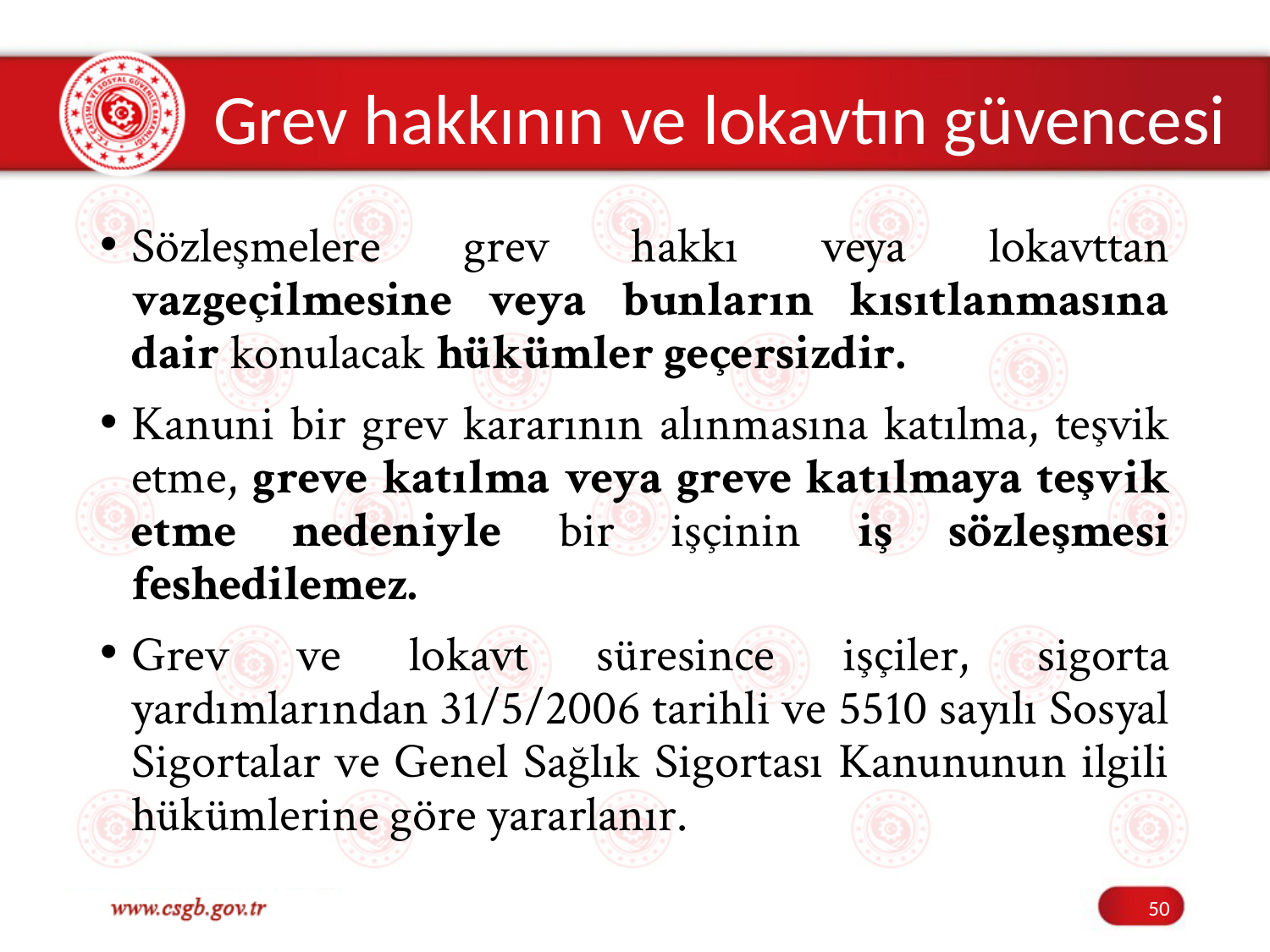

# Grev hakkının ve lokavtın güvencesi
Sözleşmelere grev hakkı veya lokavttan vazgeçilmesine veya bunların kısıtlanmasına dair konulacak hükümler geçersizdir.
Kanuni bir grev kararının alınmasına katılma, teşvik etme, greve katılma veya greve katılmaya teşvik etme nedeniyle bir işçinin iş sözleşmesi feshedilemez.
Grev ve lokavt süresince işçiler, sigorta yardımlarından 31/5/2006 tarihli ve 5510 sayılı Sosyal Sigortalar ve Genel Sağlık Sigortası Kanununun ilgili hükümlerine göre yararlanır.
50